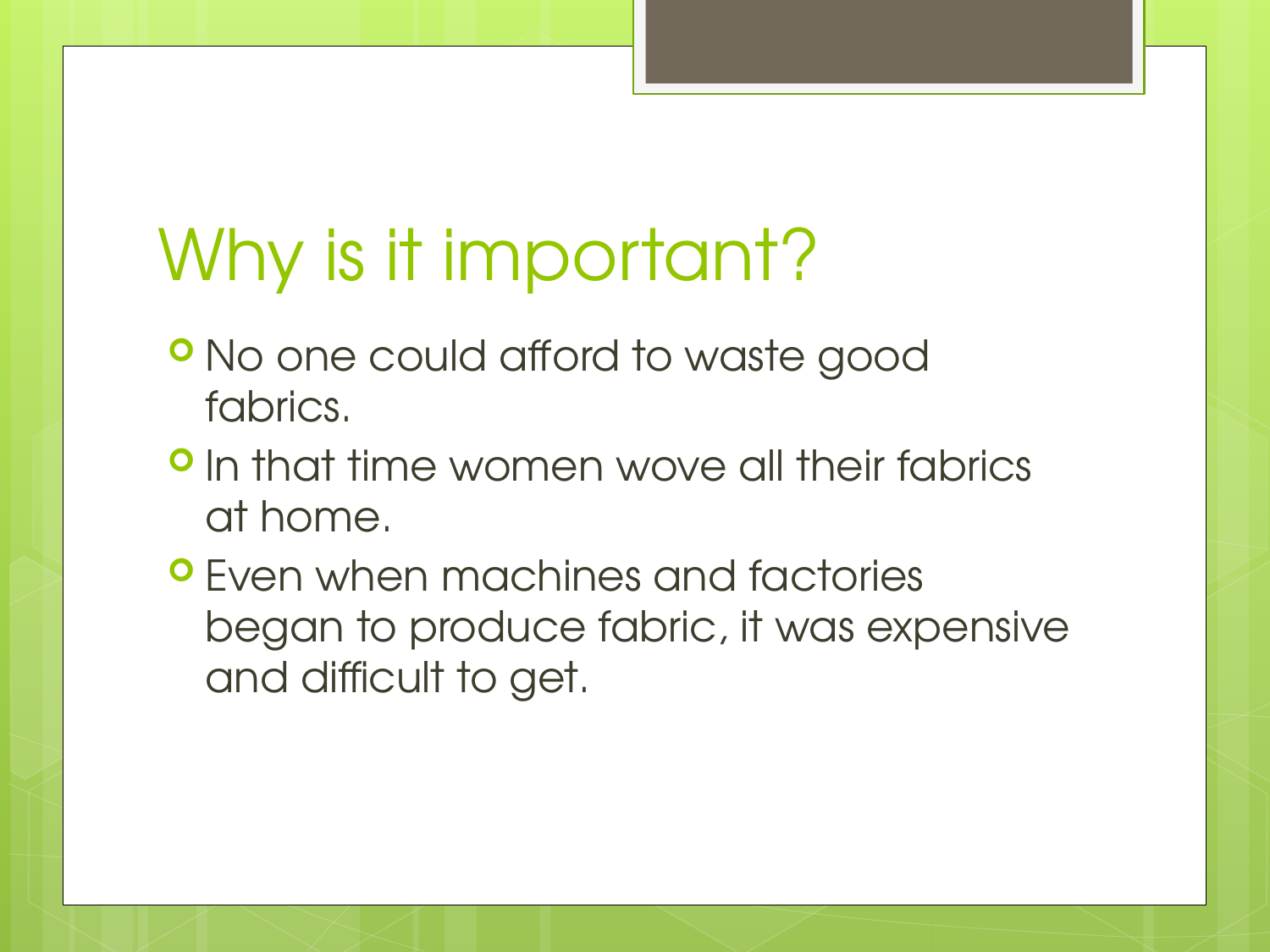

# Why is it important?
No one could afford to waste good fabrics.
In that time women wove all their fabrics at home.
Even when machines and factories began to produce fabric, it was expensive and difficult to get.